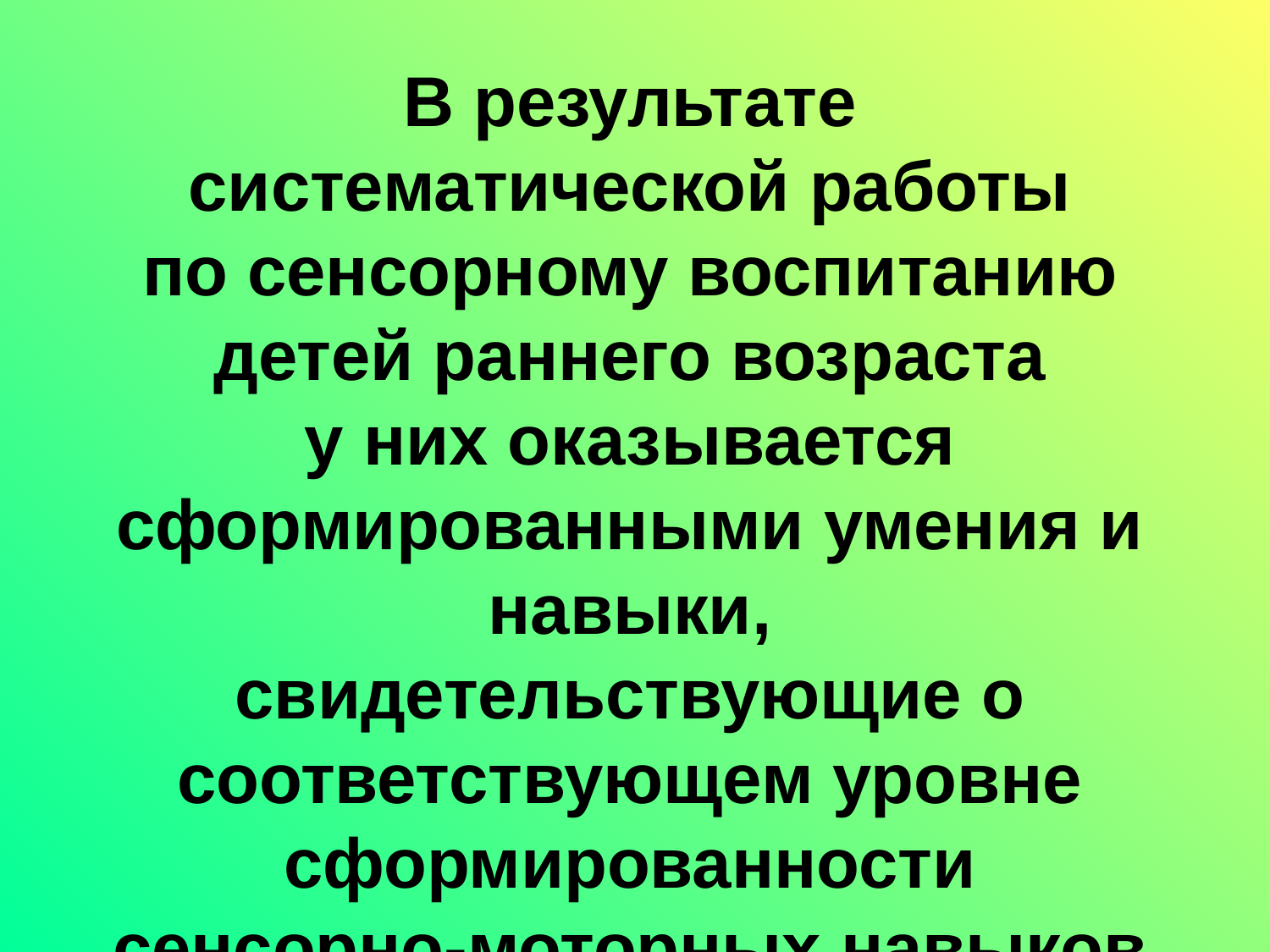

В результате
систематической работы
по сенсорному воспитанию
детей раннего возраста
у них оказывается сформированными умения и навыки,
свидетельствующие о соответствующем уровне сформированности
сенсорно-моторных навыков